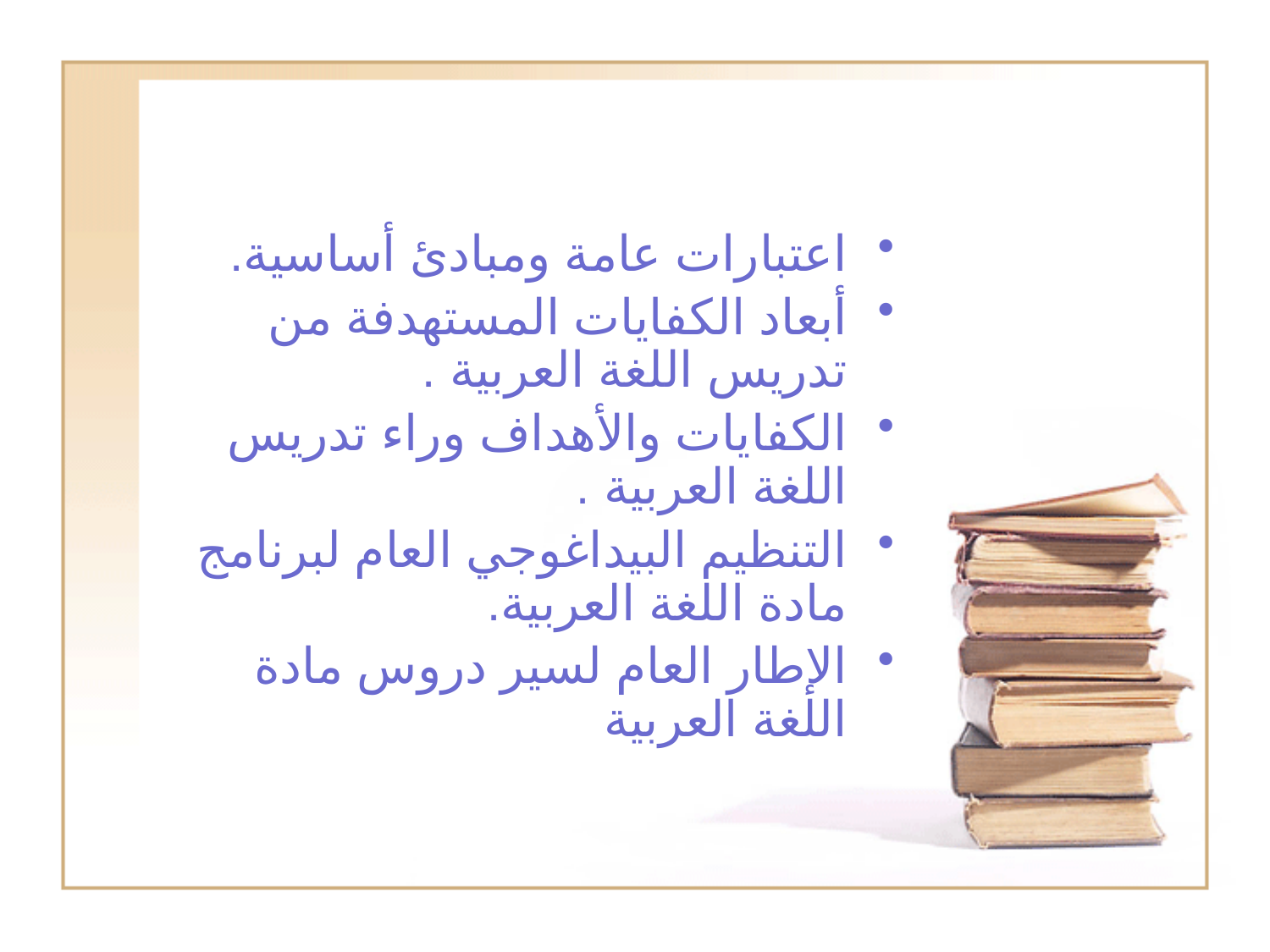

اعتبارات عامة ومبادئ أساسية.
أبعاد الكفايات المستهدفة من تدريس اللغة العربية .
الكفايات والأهداف وراء تدريس اللغة العربية .
التنظيم البيداغوجي العام لبرنامج مادة اللغة العربية.
الإطار العام لسير دروس مادة اللغة العربية